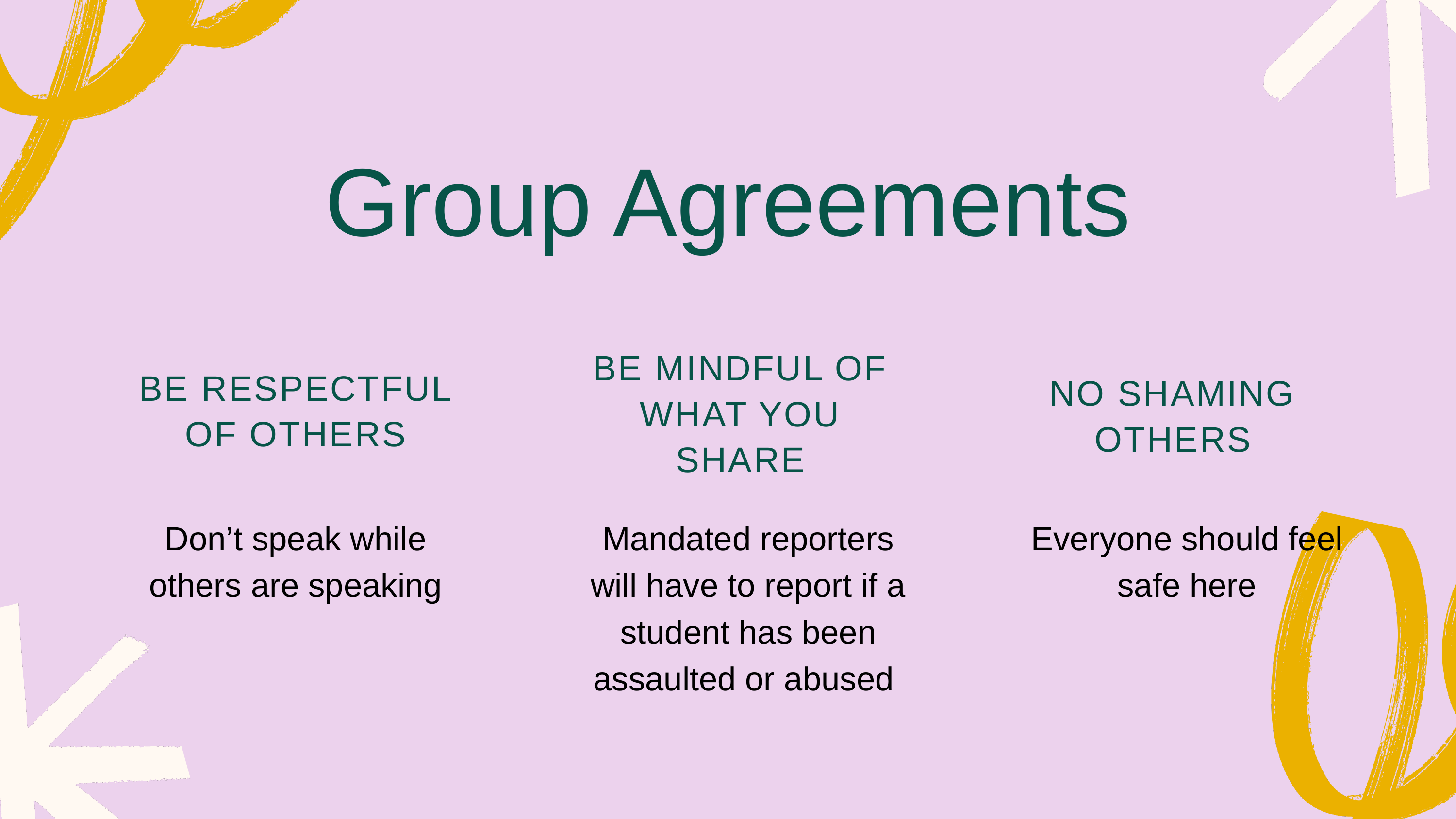

Group Agreements
BE MINDFUL OF WHAT YOU SHARE
BE RESPECTFUL OF OTHERS
NO SHAMING OTHERS
Don’t speak while others are speaking
Mandated reporters will have to report if a student has been assaulted or abused
Everyone should feel safe here